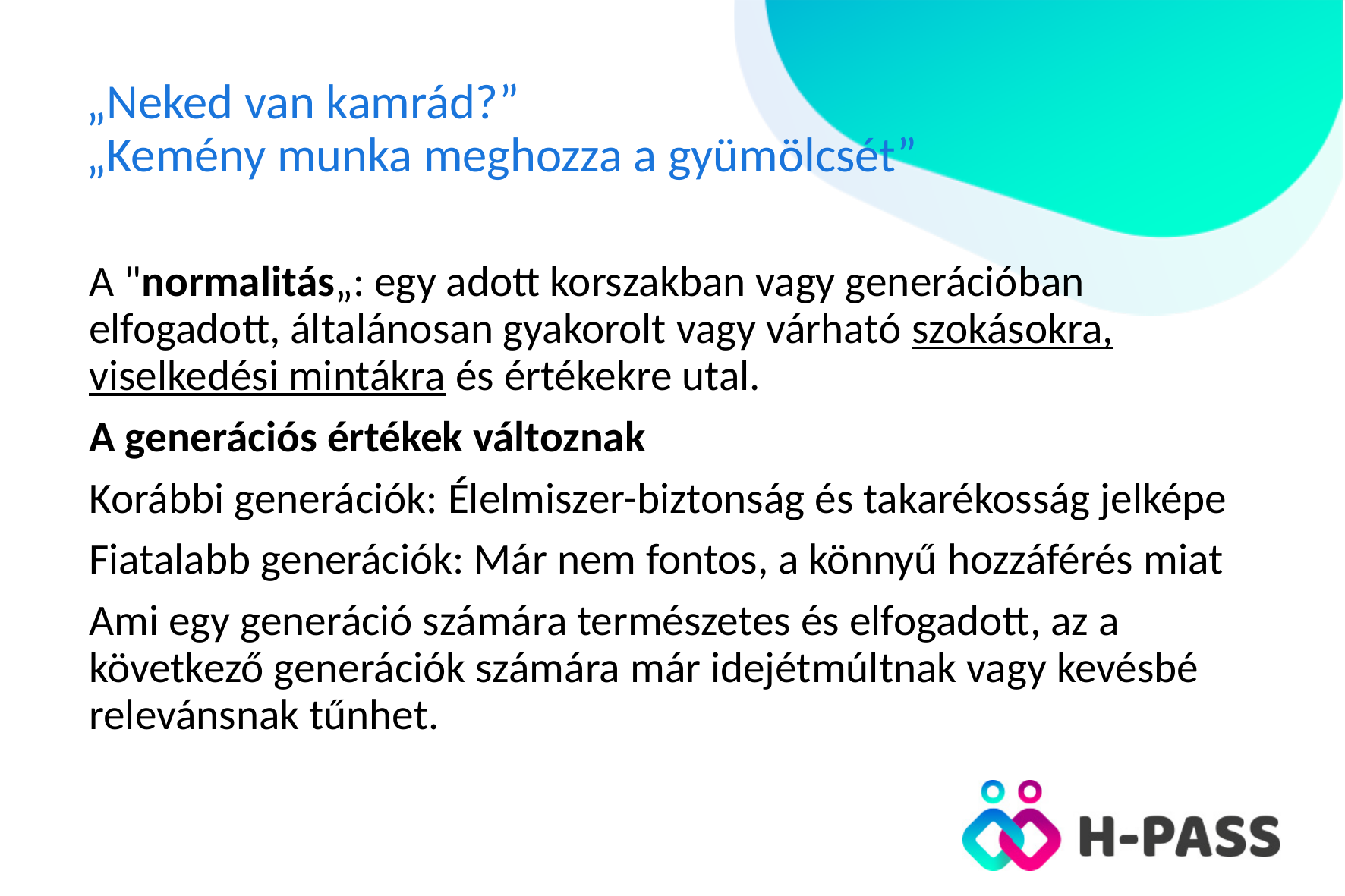

# „Neked van kamrád?” „Kemény munka meghozza a gyümölcsét”
A "normalitás„: egy adott korszakban vagy generációban elfogadott, általánosan gyakorolt vagy várható szokásokra, viselkedési mintákra és értékekre utal.
A generációs értékek változnak
Korábbi generációk: Élelmiszer-biztonság és takarékosság jelképe
Fiatalabb generációk: Már nem fontos, a könnyű hozzáférés miat
Ami egy generáció számára természetes és elfogadott, az a következő generációk számára már idejétmúltnak vagy kevésbé relevánsnak tűnhet.